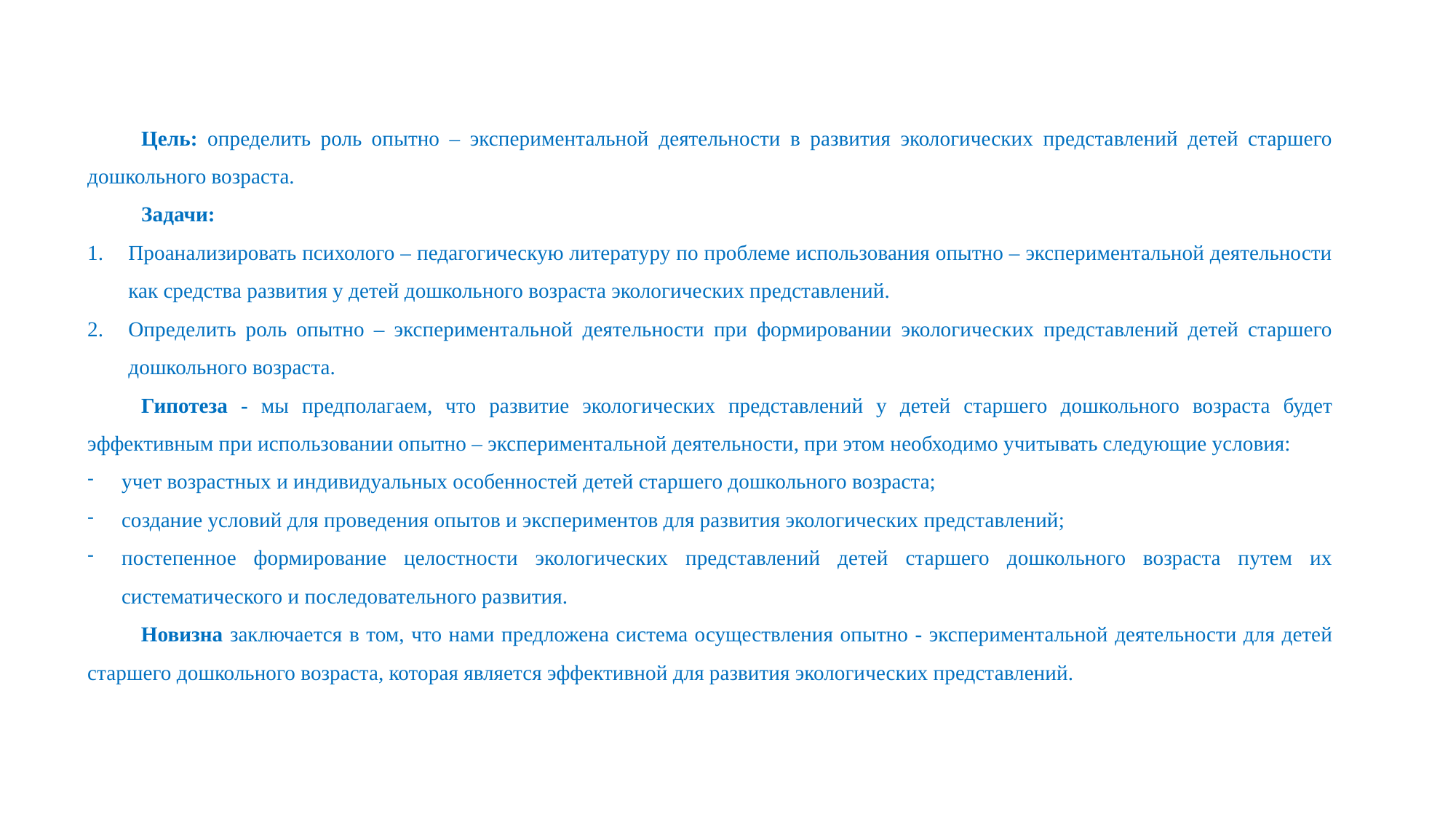

Цель: определить роль опытно – экспериментальной деятельности в развития экологических представлений детей старшего дошкольного возраста.
Задачи:
Проанализировать психолого – педагогическую литературу по проблеме использования опытно – экспериментальной деятельности как средства развития у детей дошкольного возраста экологических представлений.
Определить роль опытно – экспериментальной деятельности при формировании экологических представлений детей старшего дошкольного возраста.
Гипотеза - мы предполагаем, что развитие экологических представлений у детей старшего дошкольного возраста будет эффективным при использовании опытно – экспериментальной деятельности, при этом необходимо учитывать следующие условия:
учет возрастных и индивидуальных особенностей детей старшего дошкольного возраста;
создание условий для проведения опытов и экспериментов для развития экологических представлений;
постепенное формирование целостности экологических представлений детей старшего дошкольного возраста путем их систематического и последовательного развития.
Новизна заключается в том, что нами предложена система осуществления опытно - экспериментальной деятельности для детей старшего дошкольного возраста, которая является эффективной для развития экологических представлений.